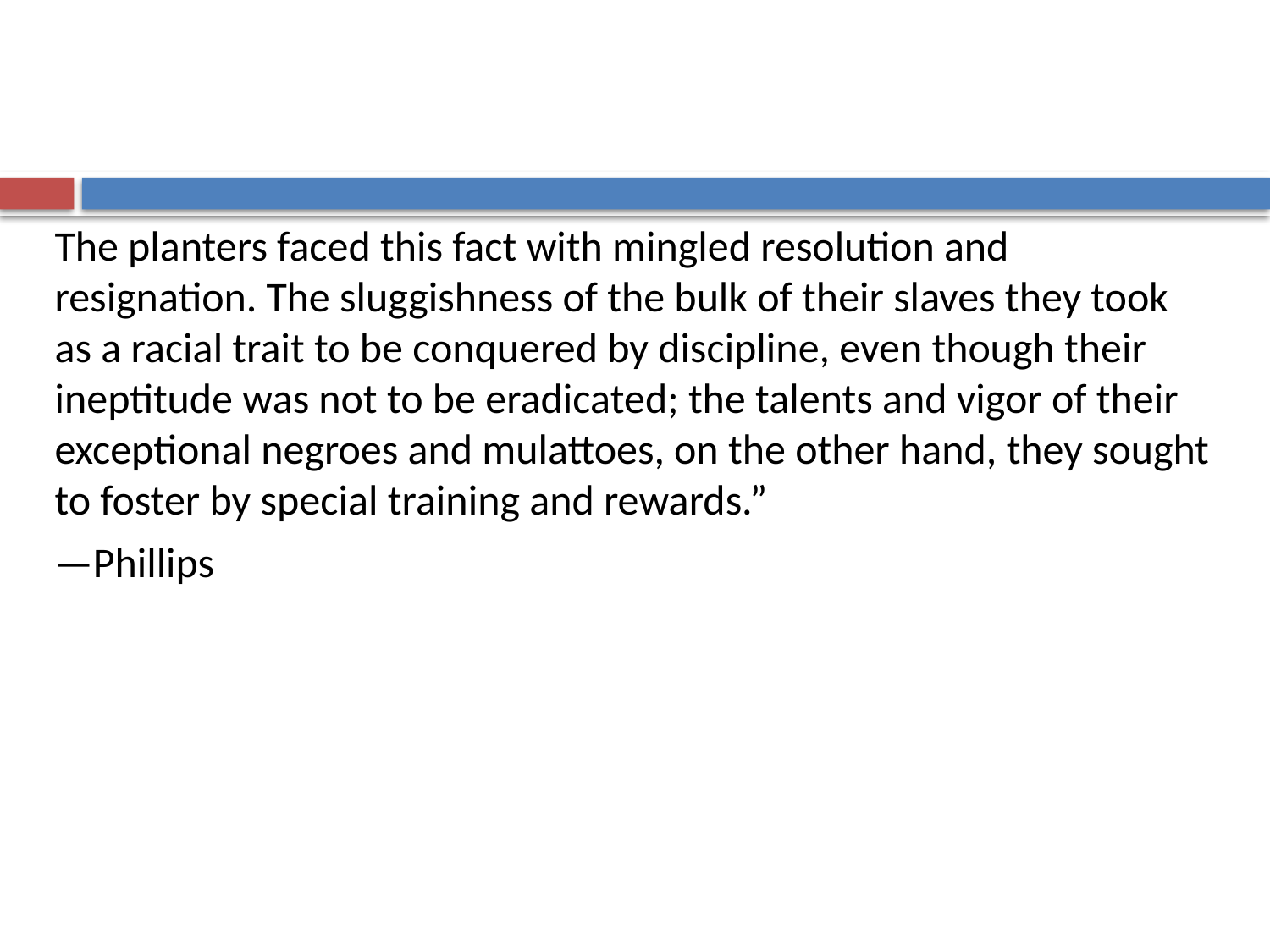

#
The planters faced this fact with mingled resolution and resignation. The sluggishness of the bulk of their slaves they took as a racial trait to be conquered by discipline, even though their ineptitude was not to be eradicated; the talents and vigor of their exceptional negroes and mulattoes, on the other hand, they sought to foster by special training and rewards.”
—Phillips